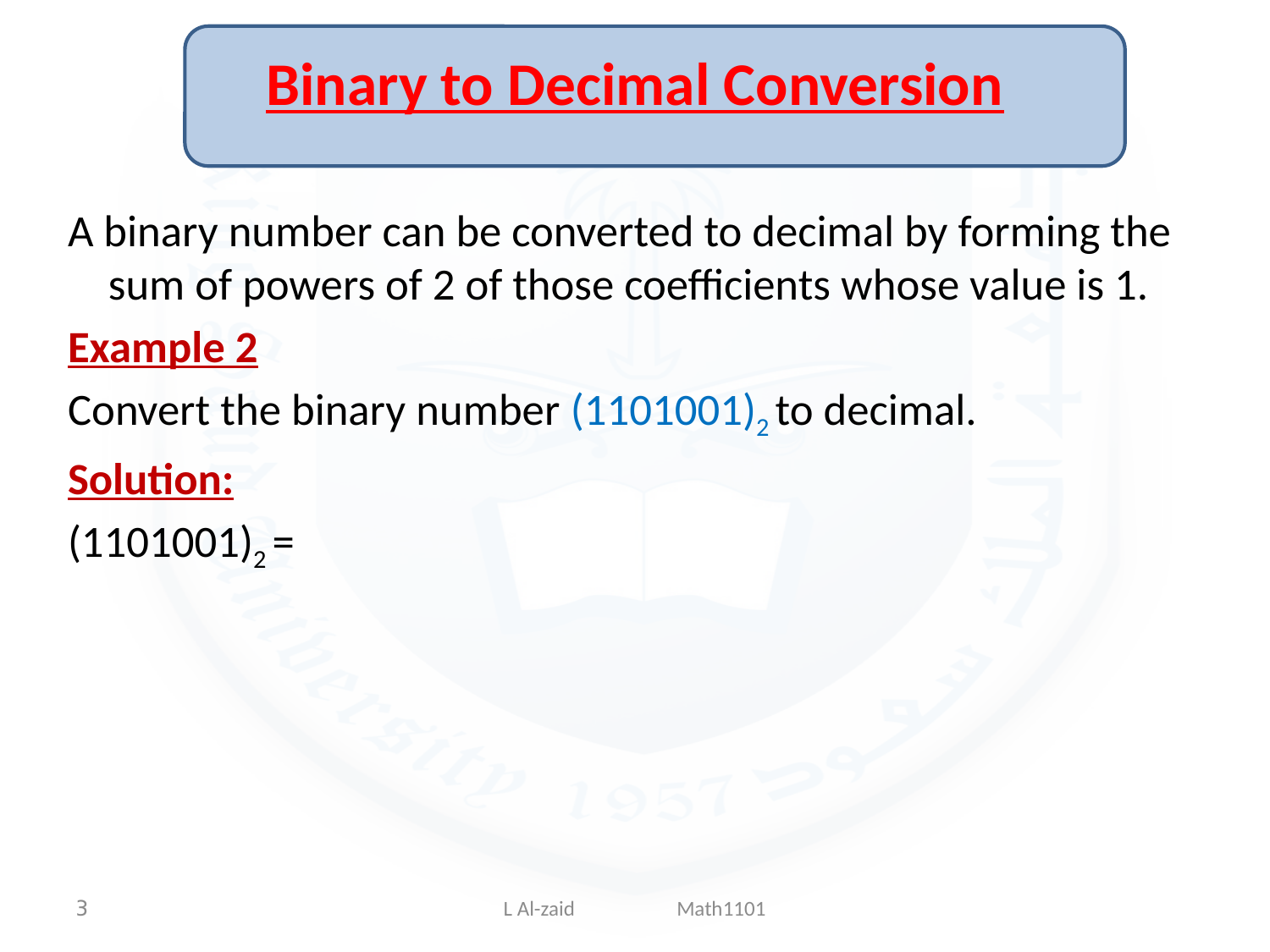

# Binary to Decimal Conversion
A binary number can be converted to decimal by forming the sum of powers of 2 of those coefficients whose value is 1.
Example 2
Convert the binary number (1101001)2 to decimal.
Solution:
(1101001)2 =

3
L Al-zaid                     Math1101